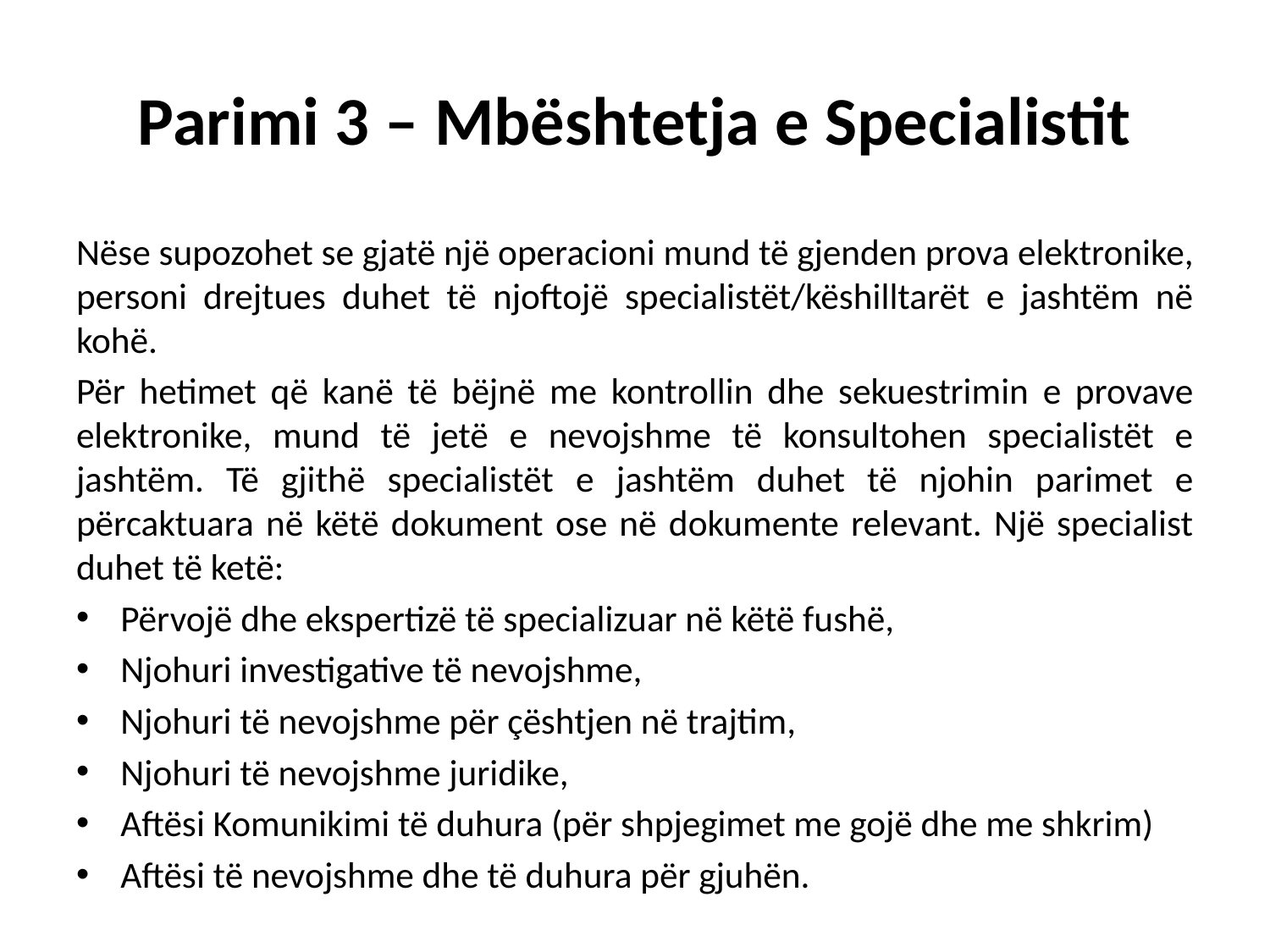

# Parimi 3 – Mbështetja e Specialistit
Nëse supozohet se gjatë një operacioni mund të gjenden prova elektronike, personi drejtues duhet të njoftojë specialistët/këshilltarët e jashtëm në kohë.
Për hetimet që kanë të bëjnë me kontrollin dhe sekuestrimin e provave elektronike, mund të jetë e nevojshme të konsultohen specialistët e jashtëm. Të gjithë specialistët e jashtëm duhet të njohin parimet e përcaktuara në këtë dokument ose në dokumente relevant. Një specialist duhet të ketë:
Përvojë dhe ekspertizë të specializuar në këtë fushë,
Njohuri investigative të nevojshme,
Njohuri të nevojshme për çështjen në trajtim,
Njohuri të nevojshme juridike,
Aftësi Komunikimi të duhura (për shpjegimet me gojë dhe me shkrim)
Aftësi të nevojshme dhe të duhura për gjuhën.